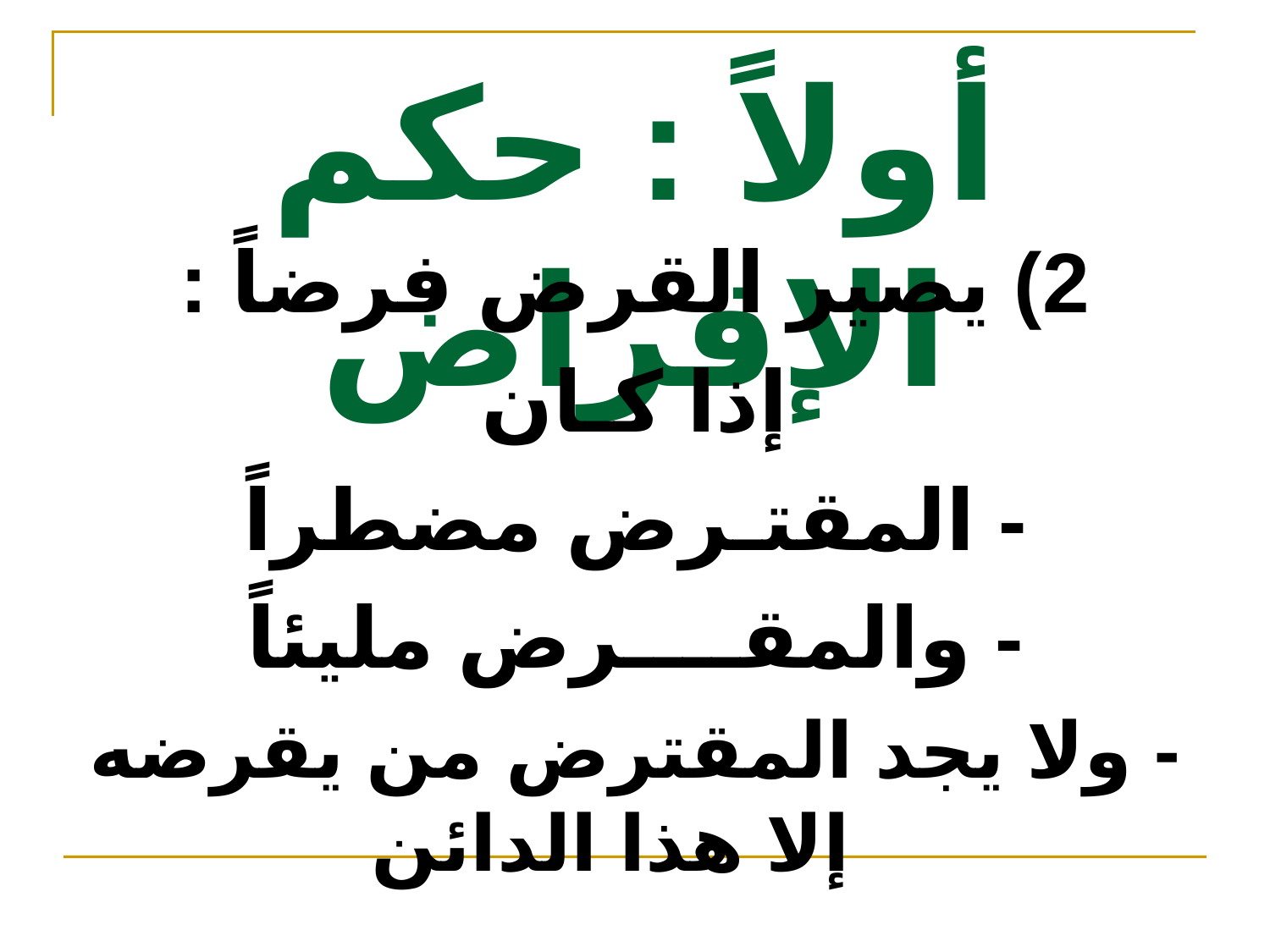

# أولاً : حكم الإقراض
2) يصير القرض فرضاً :
 إذا كـان
- المقتـرض مضطراً
- والمقــــرض مليئاً
- ولا يجد المقترض من يقرضه إلا هذا الدائن